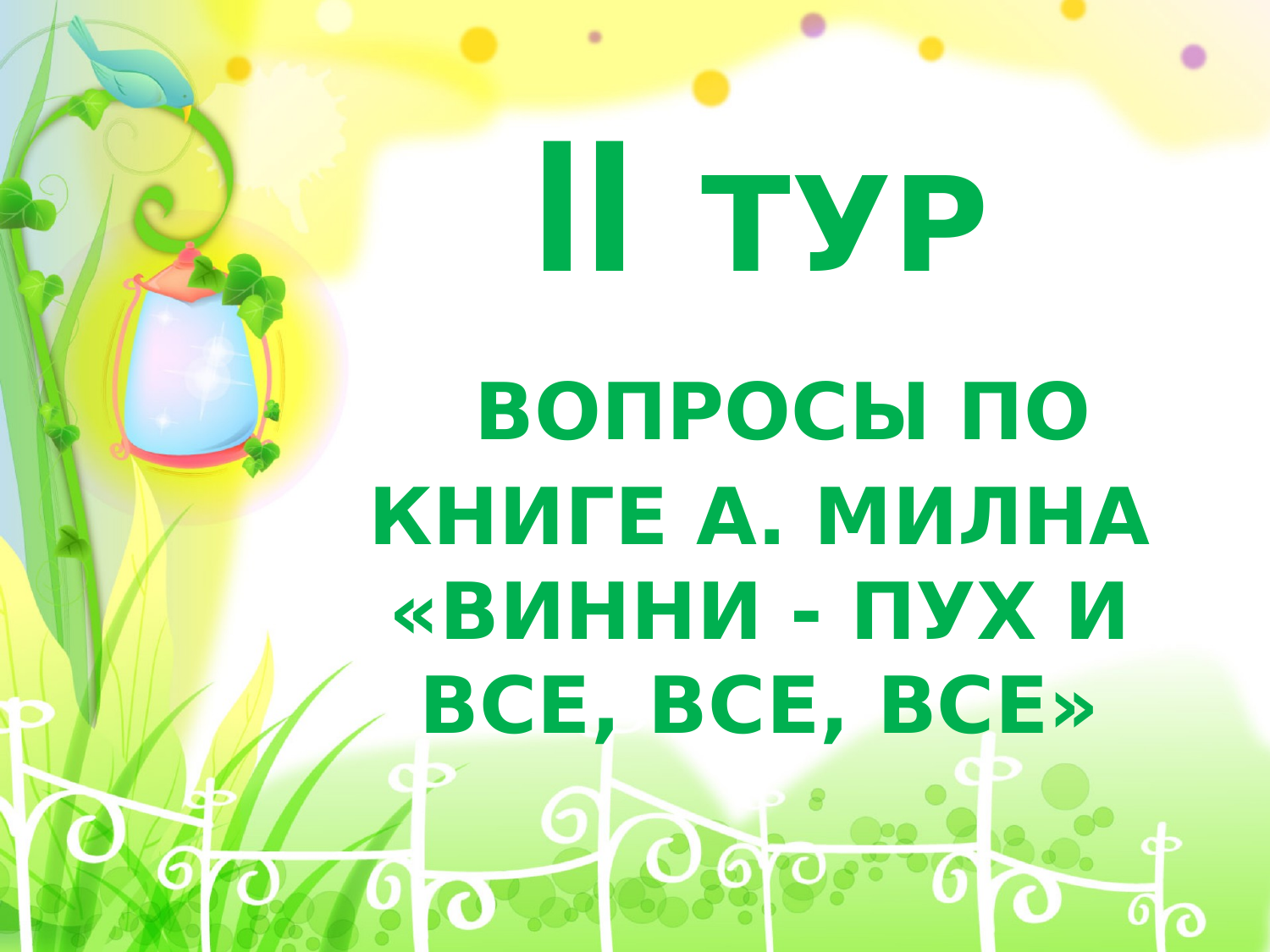

# II тур Вопросы по книге А. Милна «Винни - Пух и все, все, все»